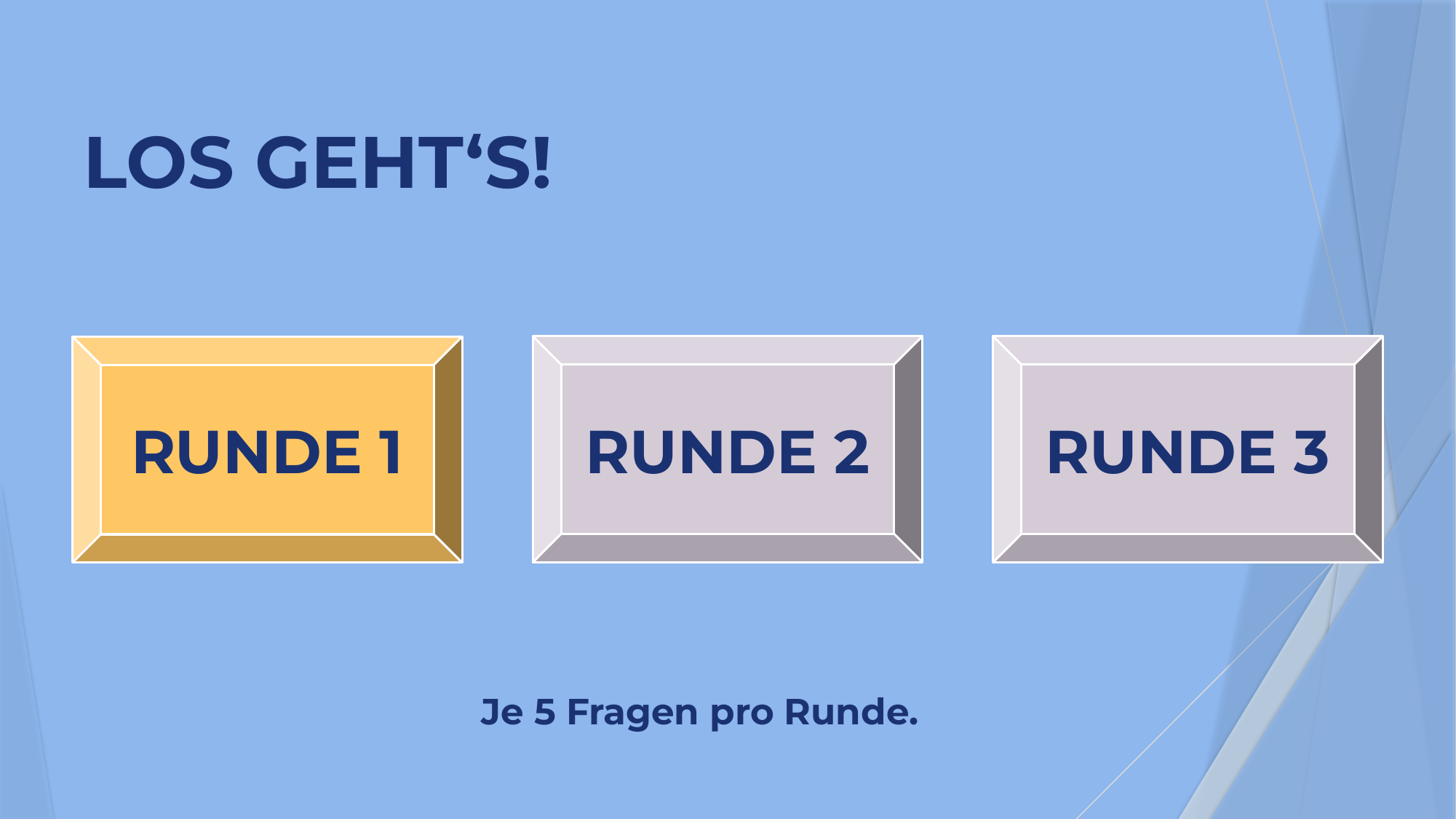

# LOS GEHT‘S!
RUNDE 2
RUNDE 3
RUNDE 1
Runde 1
Je 5 Fragen pro Runde.